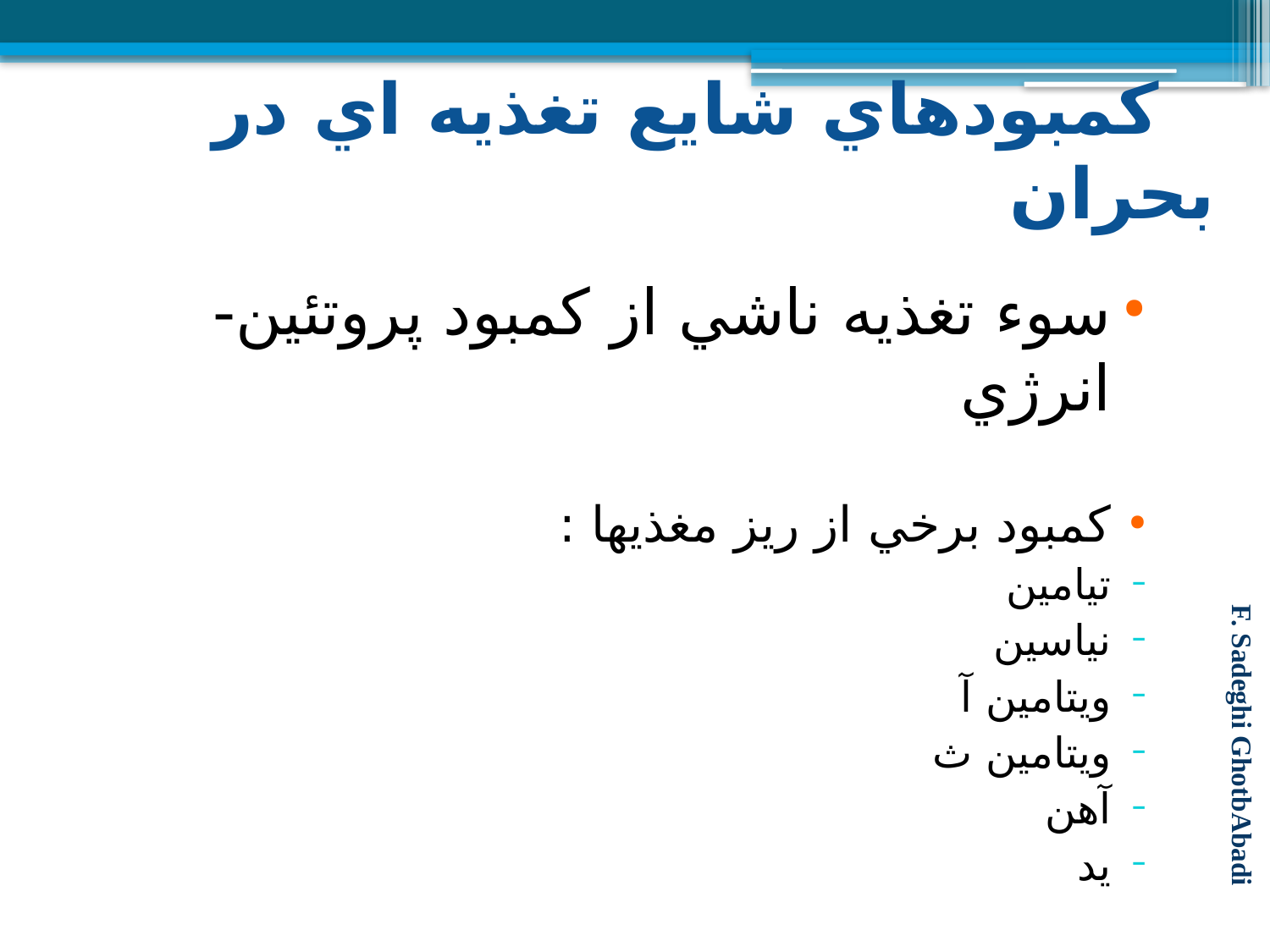

كمبودهاي شايع تغذيه اي در بحران
سوء تغذيه ناشي از كمبود پروتئين-انرژي

كمبود برخي از ريز مغذيها :
تيامين
نياسين
ويتامين آ
ويتامين ث
آهن
يد